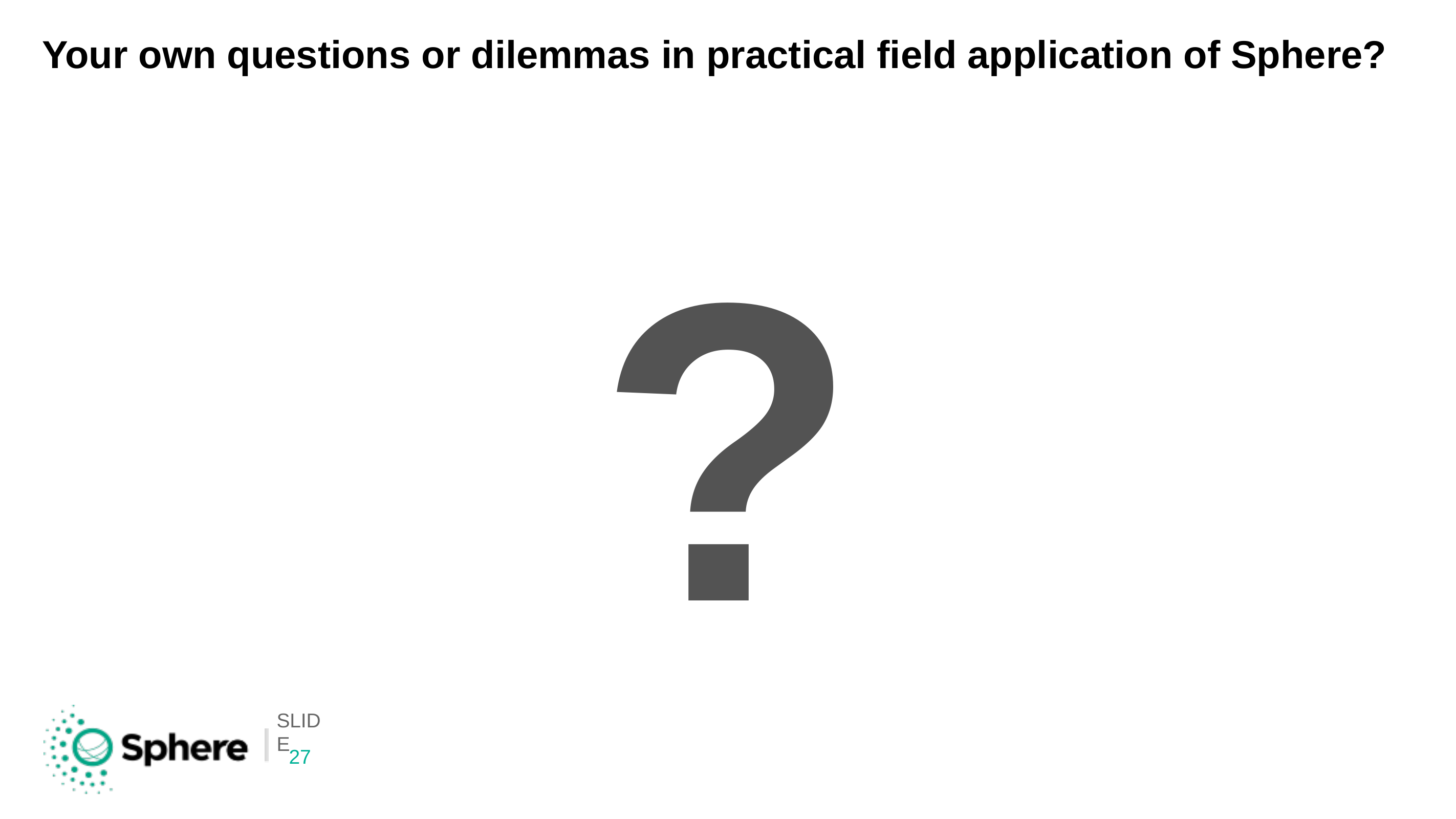

# Your own questions or dilemmas in practical field application of Sphere?
?
27